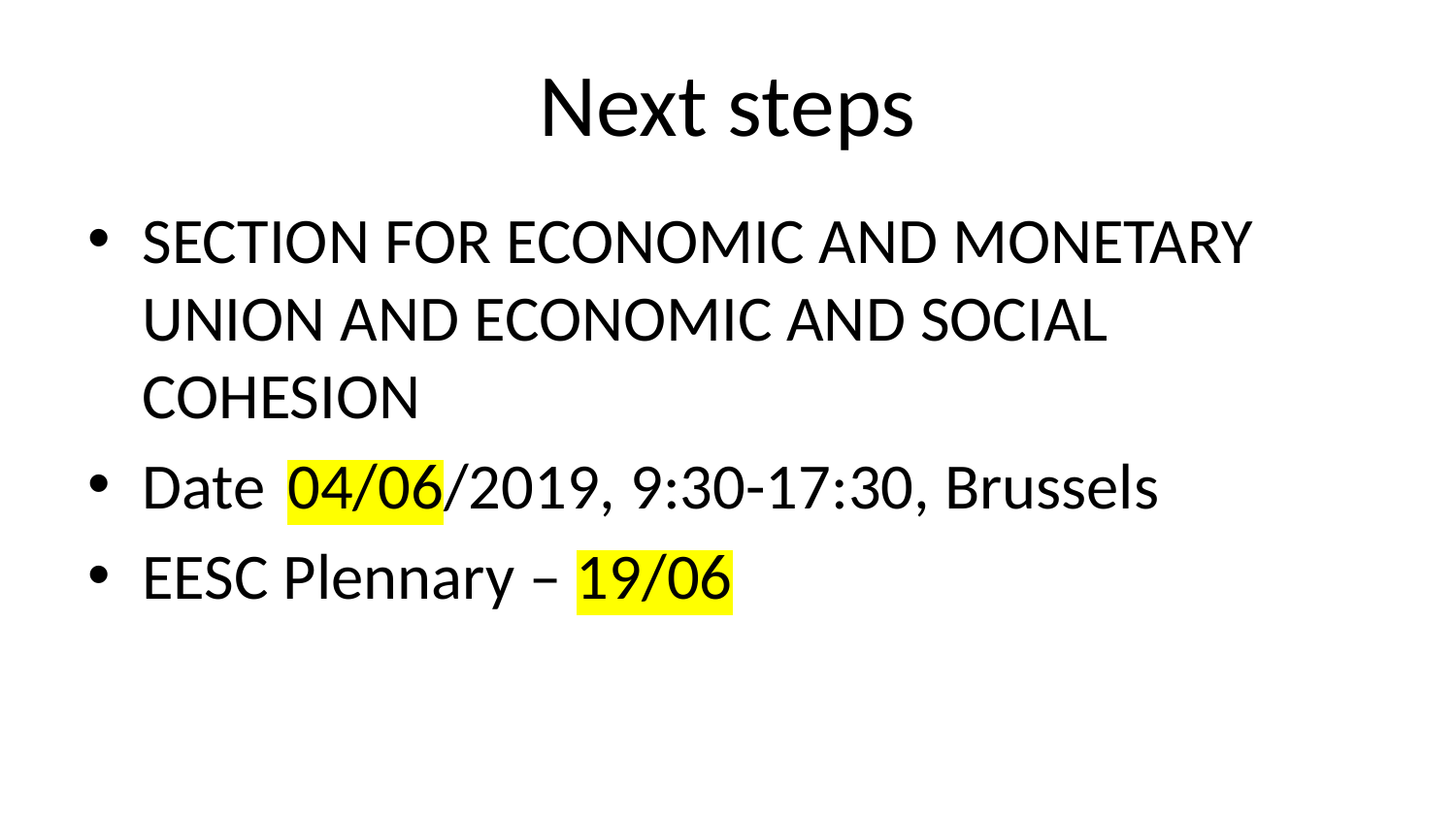

# Next steps
SECTION FOR ECONOMIC AND MONETARY UNION AND ECONOMIC AND SOCIAL COHESION
Date	04/06/2019, 9:30-17:30, Brussels
EESC Plennary – 19/06